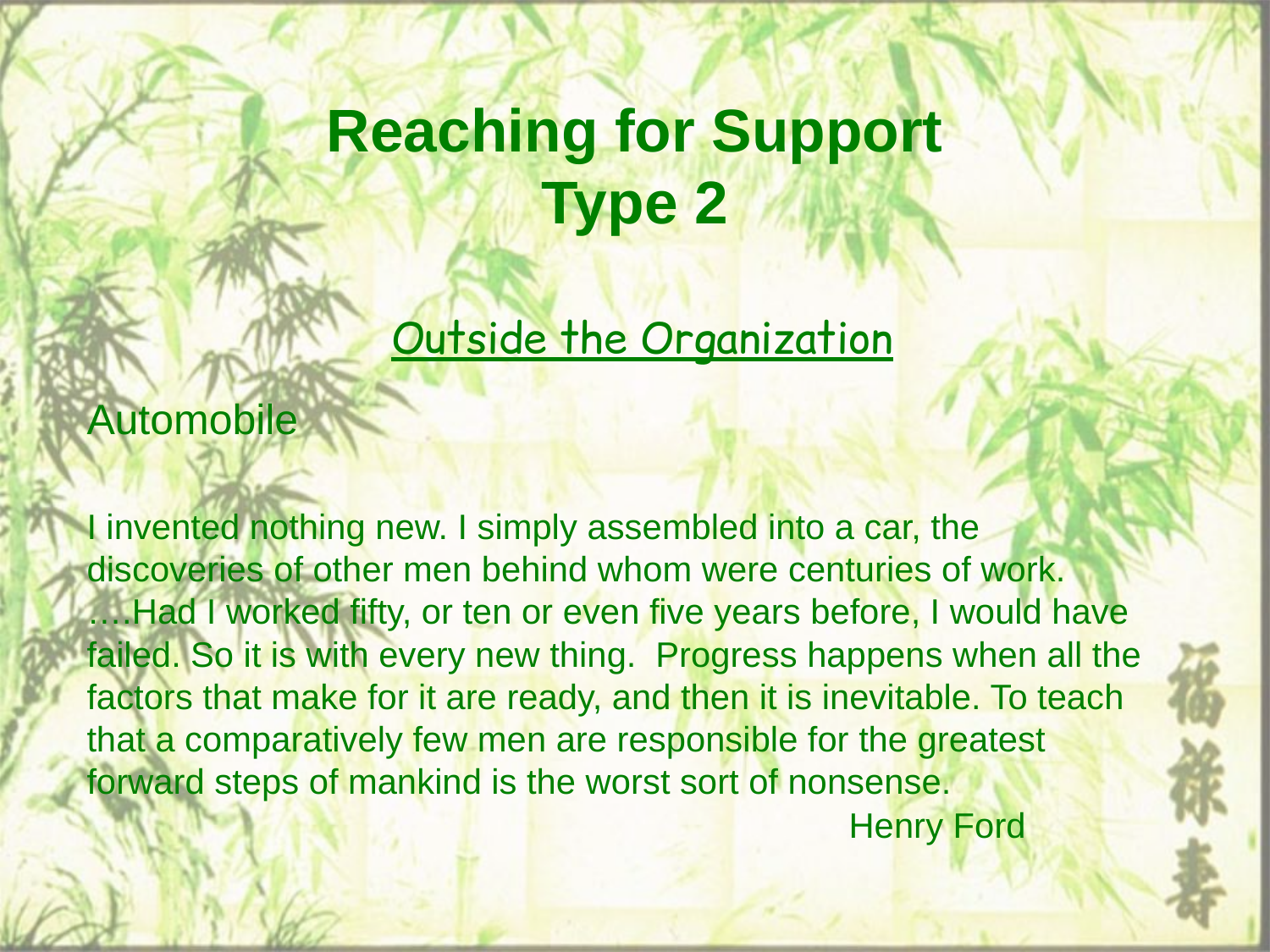

# Reaching for Support Type 2

Outside the Organization
Automobile

I invented nothing new. I simply assembled into a car, the discoveries of other men behind whom were centuries of work. ….Had I worked fifty, or ten or even five years before, I would have failed. So it is with every new thing.  Progress happens when all the factors that make for it are ready, and then it is inevitable. To teach that a comparatively few men are responsible for the greatest forward steps of mankind is the worst sort of nonsense.
						Henry Ford